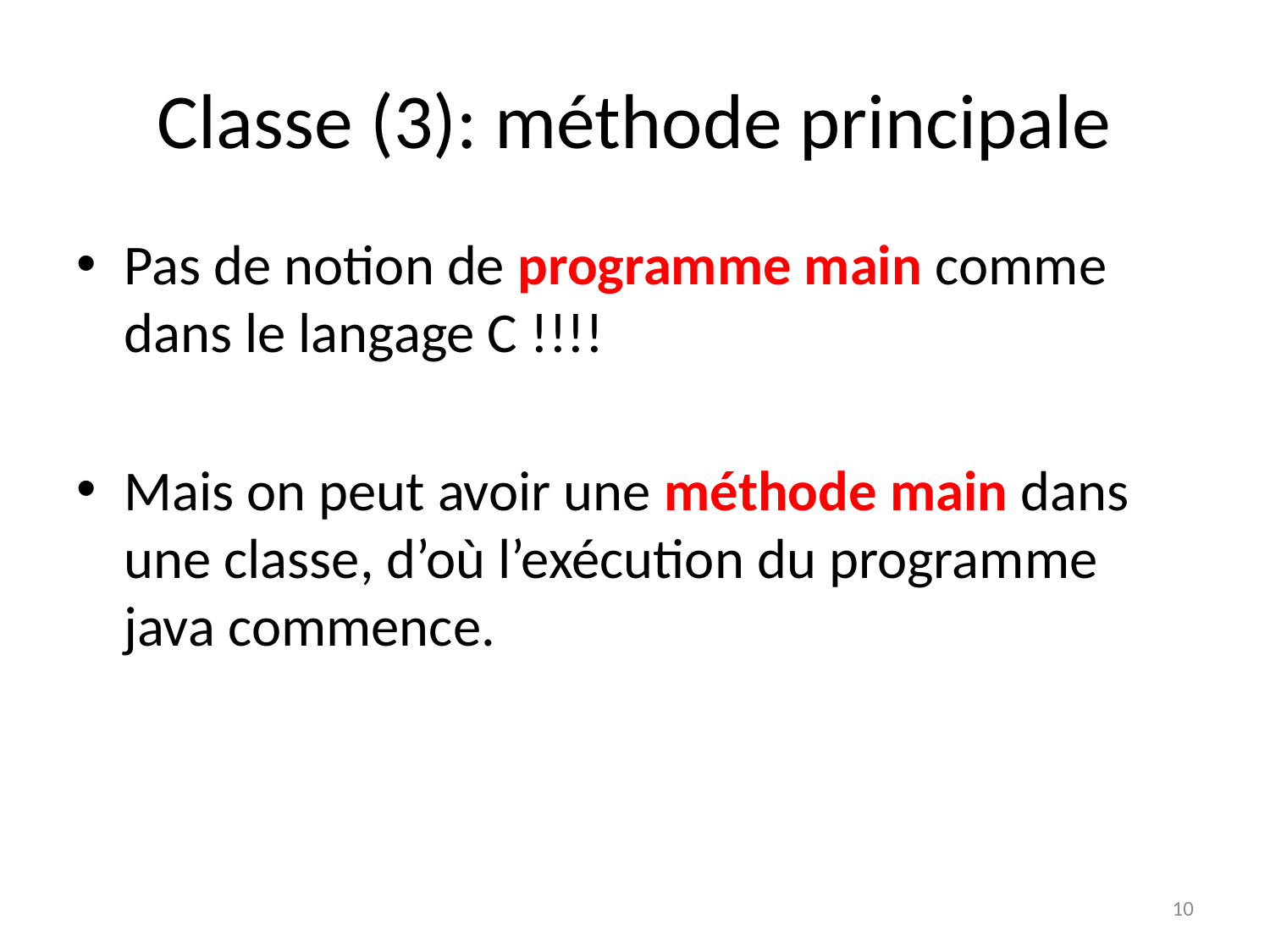

# Classe (3): méthode principale
Pas de notion de programme main comme dans le langage C !!!!

Mais on peut avoir une méthode main dans une classe, d’où l’exécution du programme java commence.
10